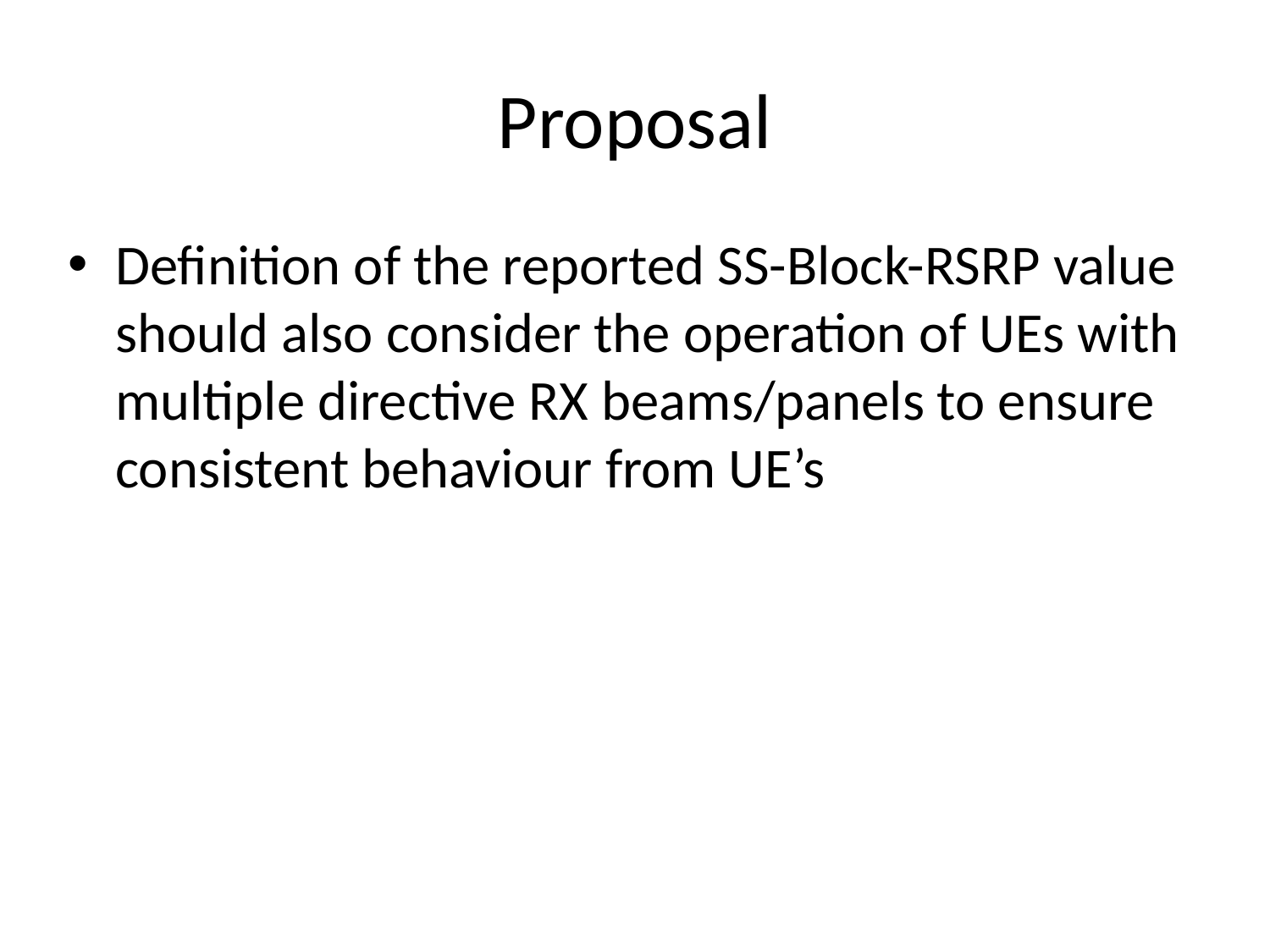

# Proposal
Definition of the reported SS-Block-RSRP value should also consider the operation of UEs with multiple directive RX beams/panels to ensure consistent behaviour from UE’s